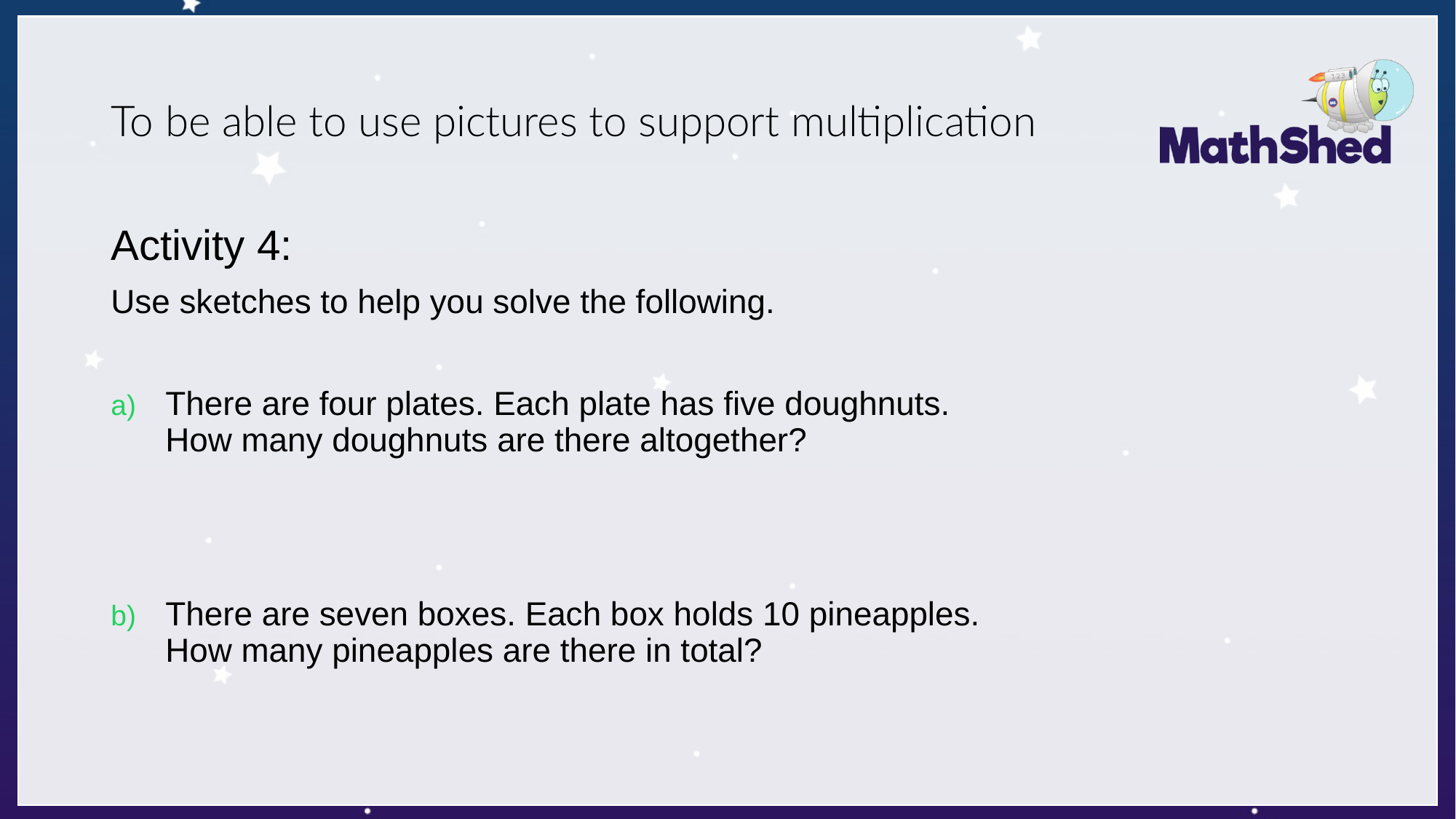

# To be able to use pictures to support multiplication
Activity 4:
Use sketches to help you solve the following.

There are four plates. Each plate has five doughnuts.
How many doughnuts are there altogether?

There are seven boxes. Each box holds 10 pineapples.
How many pineapples are there in total?